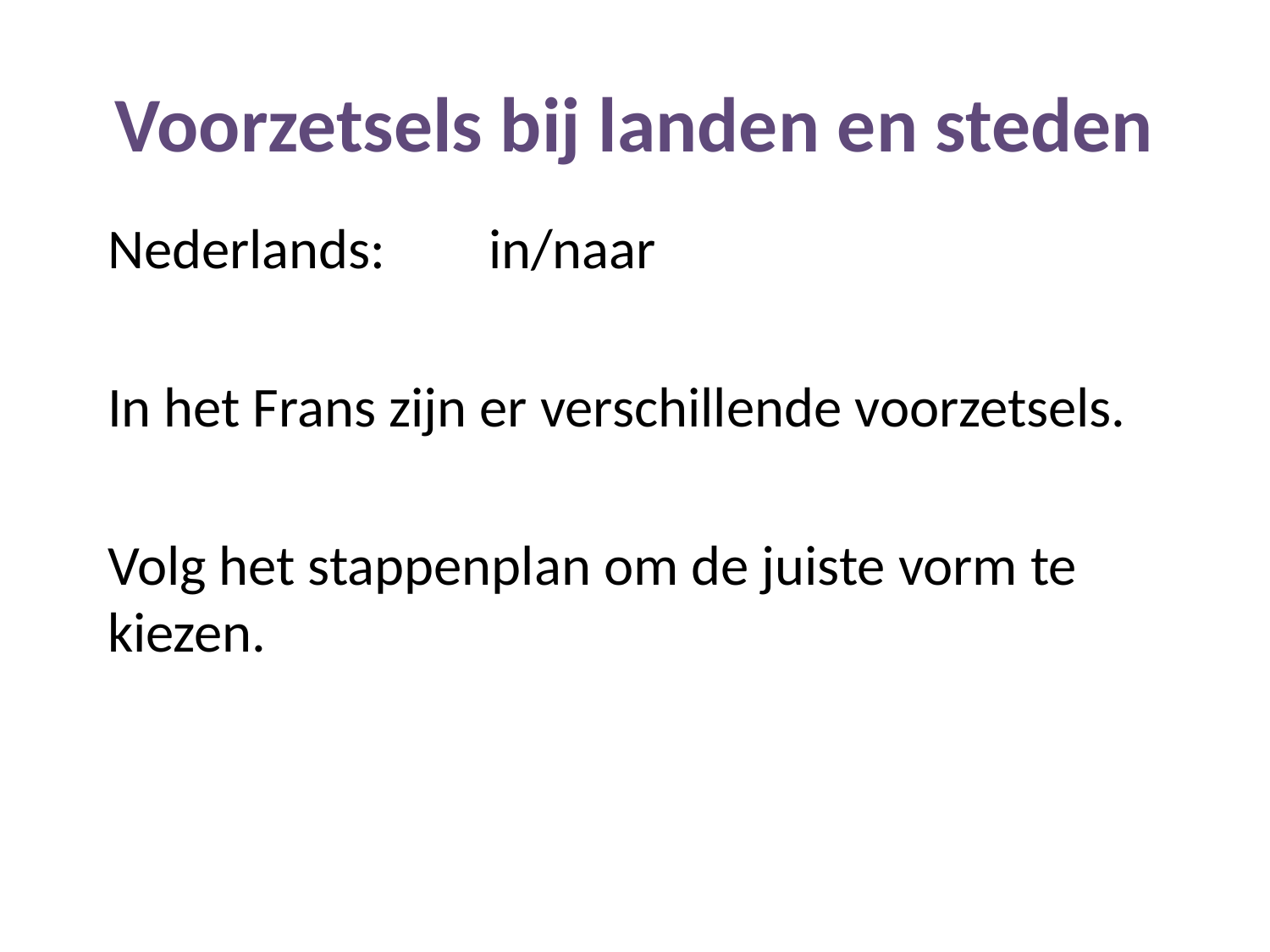

# Voorzetsels bij landen en steden
Nederlands:	in/naar

In het Frans zijn er verschillende voorzetsels.

Volg het stappenplan om de juiste vorm te kiezen.